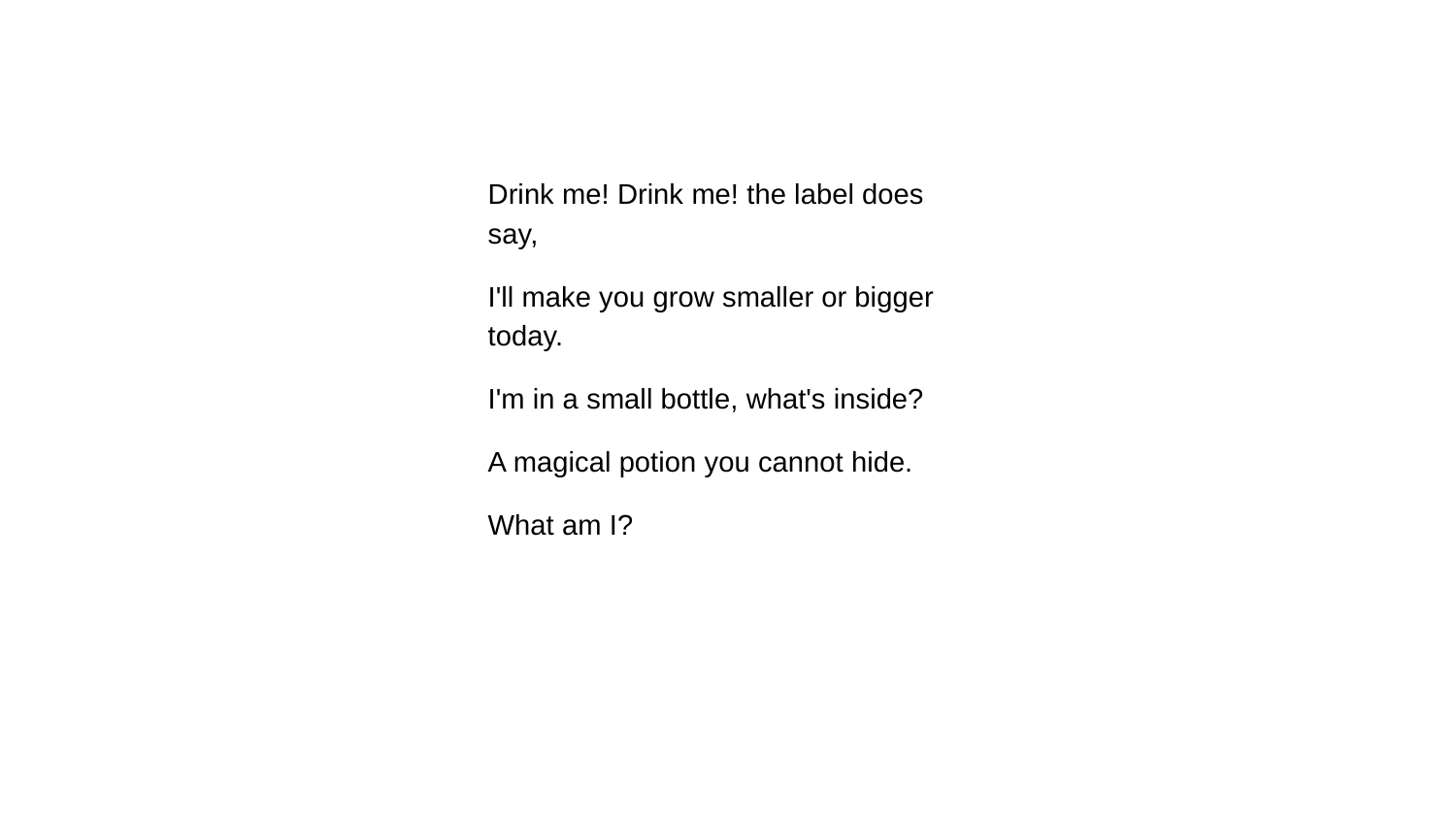

Drink me! Drink me! the label does say,
I'll make you grow smaller or bigger today.
I'm in a small bottle, what's inside?
A magical potion you cannot hide.
What am I?